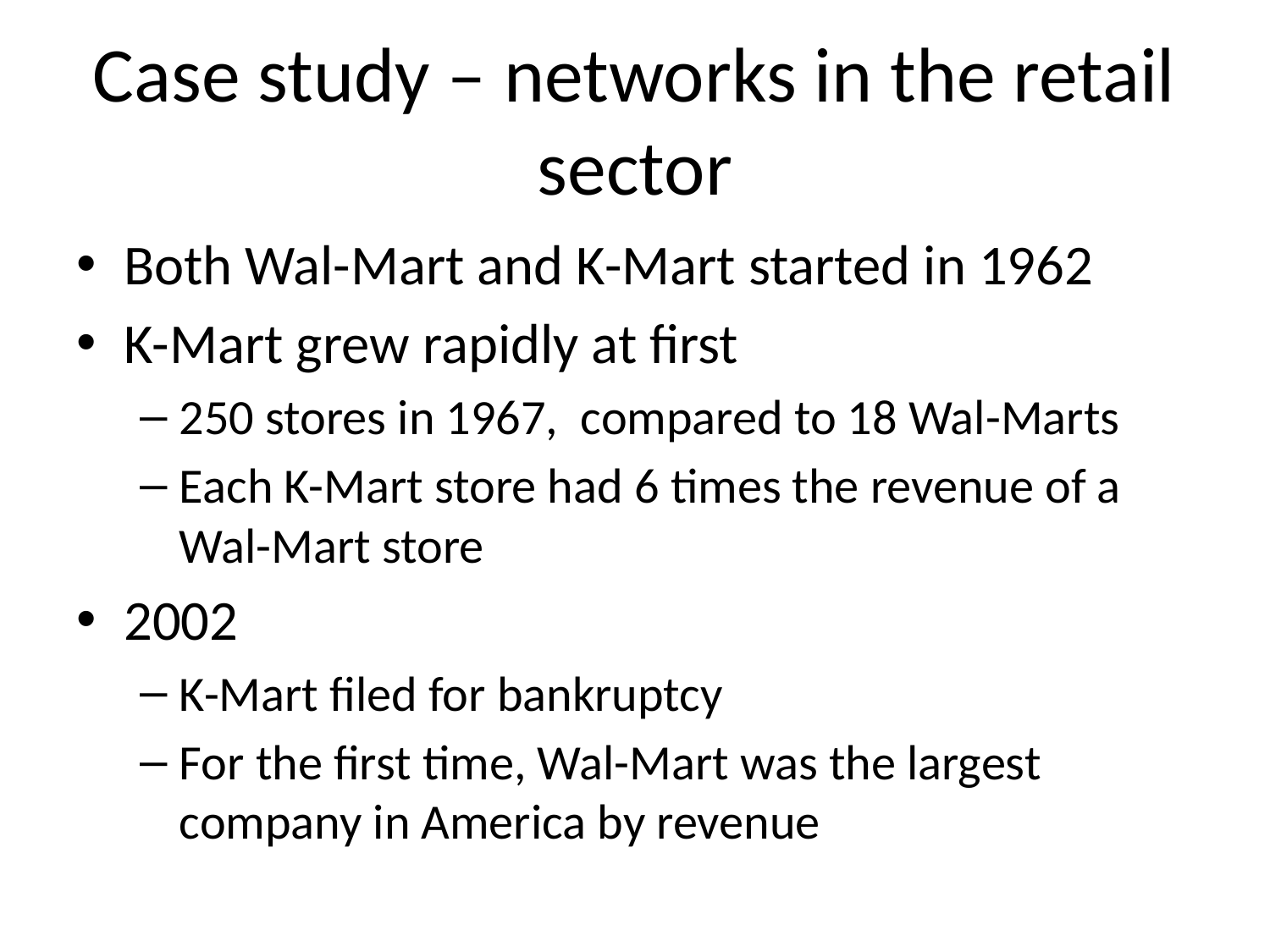

# Case study – networks in the retail sector
Both Wal-Mart and K-Mart started in 1962
K-Mart grew rapidly at first
250 stores in 1967,  compared to 18 Wal-Marts
Each K-Mart store had 6 times the revenue of a Wal-Mart store
2002
K-Mart filed for bankruptcy
For the first time, Wal-Mart was the largest company in America by revenue